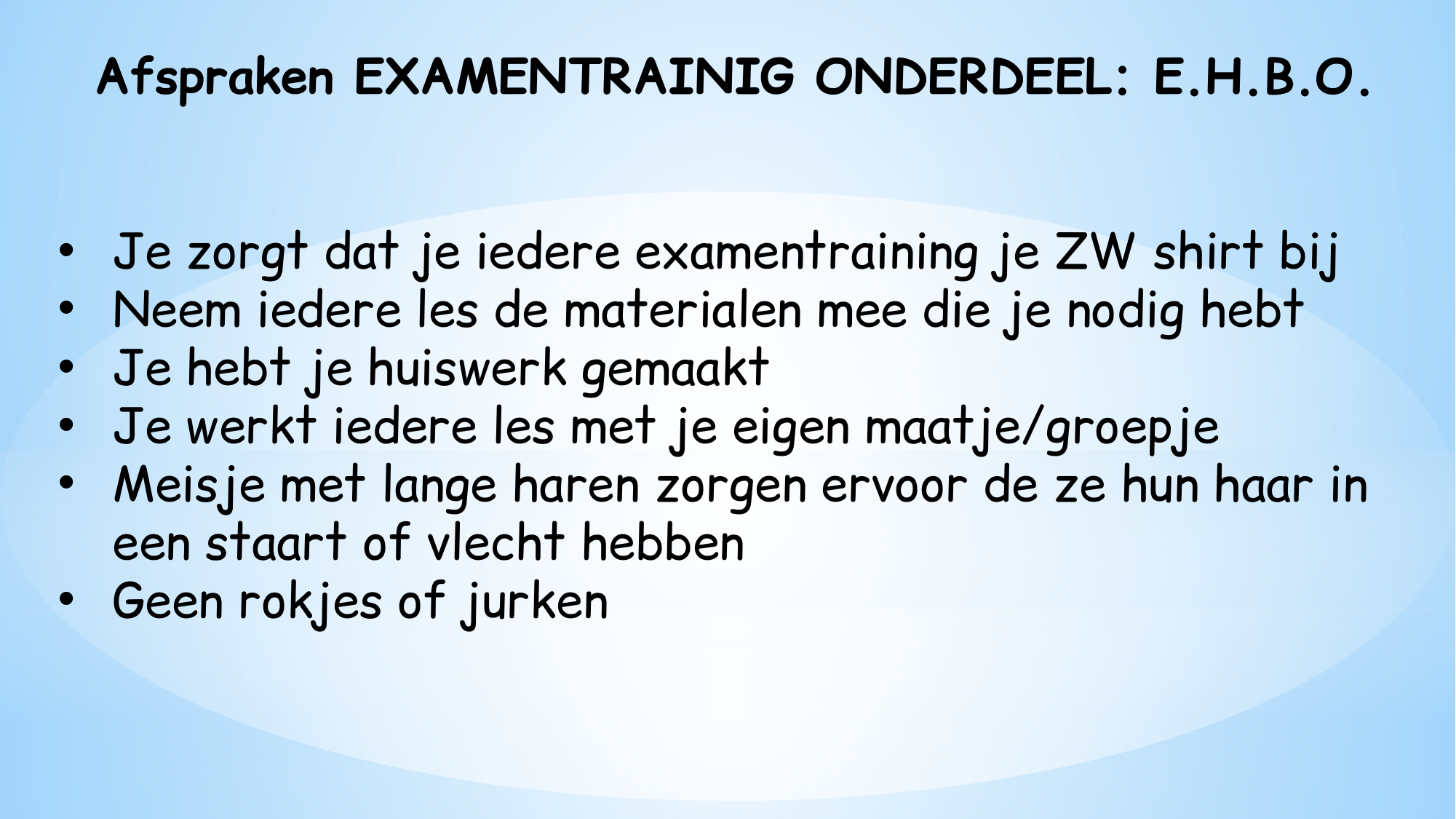

Afspraken EXAMENTRAINIG ONDERDEEL: E.H.B.O.

Je zorgt dat je iedere examentraining je ZW shirt bij
Neem iedere les de materialen mee die je nodig hebt
Je hebt je huiswerk gemaakt
Je werkt iedere les met je eigen maatje/groepje
Meisje met lange haren zorgen ervoor de ze hun haar in een staart of vlecht hebben
Geen rokjes of jurken